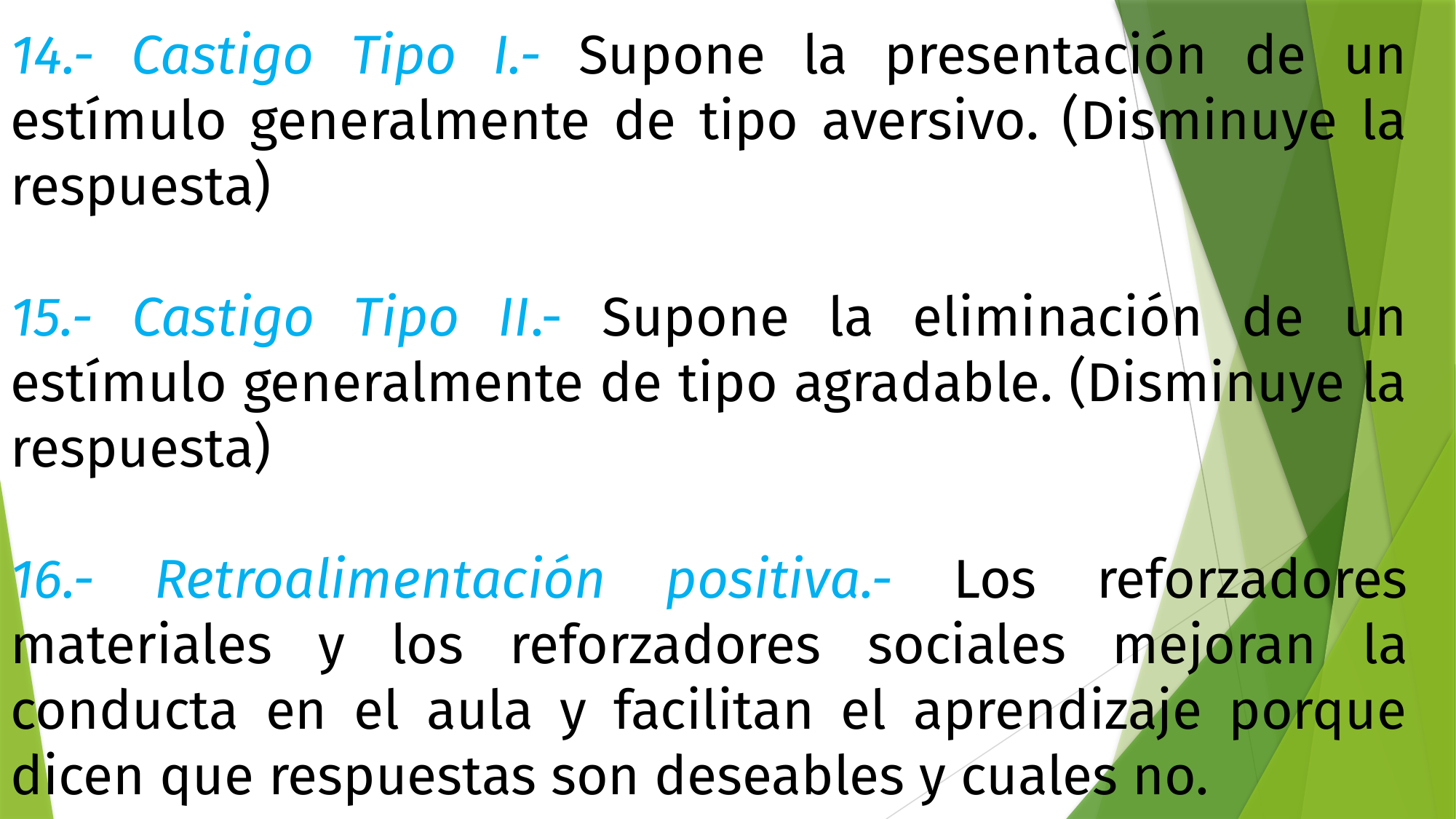

14.- Castigo Tipo I.- Supone la presentación de un estímulo generalmente de tipo aversivo. (Disminuye la respuesta)

15.- Castigo Tipo II.- Supone la eliminación de un estímulo generalmente de tipo agradable. (Disminuye la respuesta)

16.- Retroalimentación positiva.- Los reforzadores materiales y los reforzadores sociales mejoran la conducta en el aula y facilitan el aprendizaje porque dicen que respuestas son deseables y cuales no.